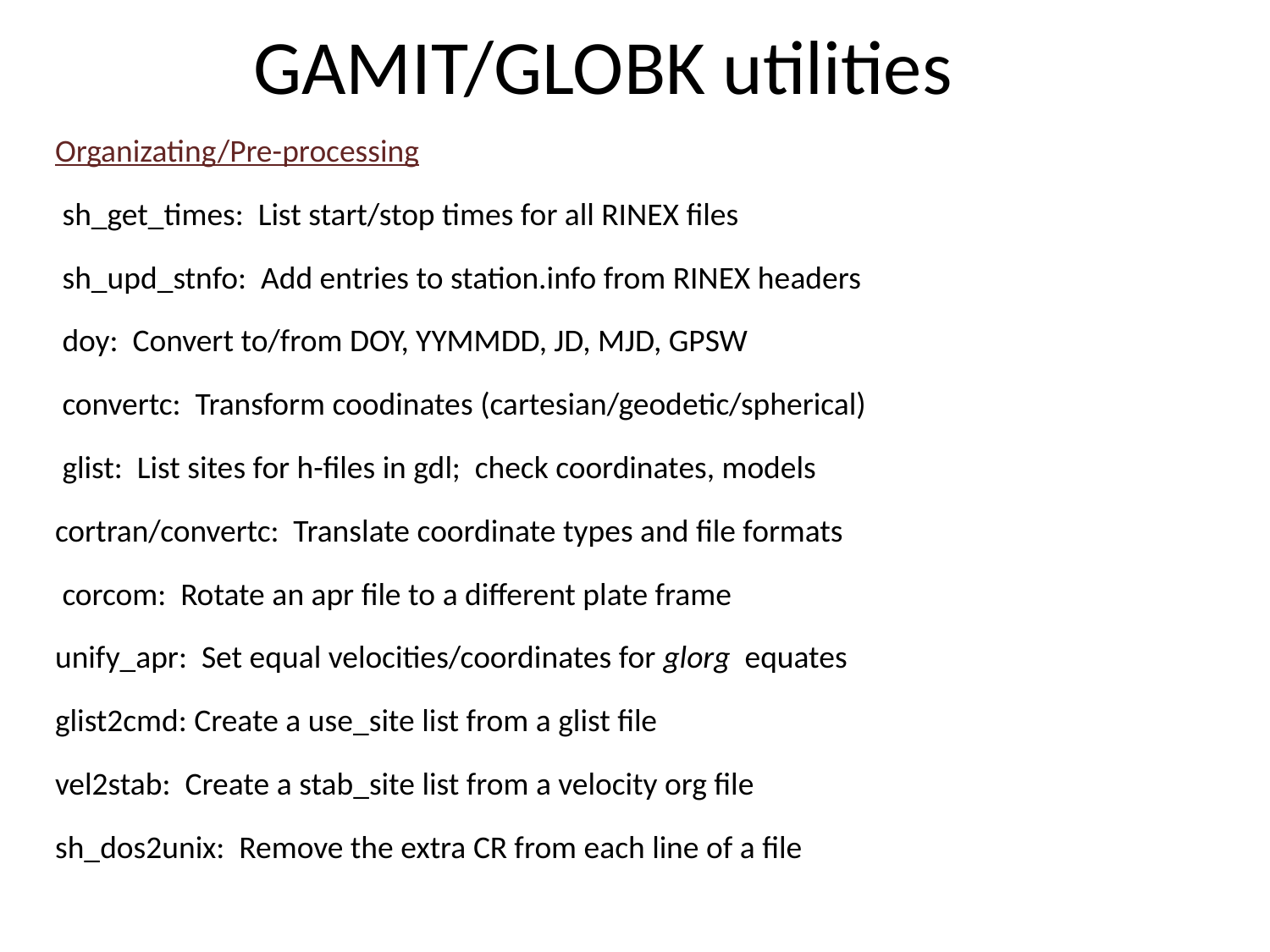

# GAMIT/GLOBK utilities
Organizating/Pre-processing
 sh_get_times:  List start/stop times for all RINEX files
 sh_upd_stnfo:  Add entries to station.info from RINEX headers
 doy:  Convert to/from DOY, YYMMDD, JD, MJD, GPSW
 convertc:  Transform coodinates (cartesian/geodetic/spherical)
 glist:  List sites for h-files in gdl;  check coordinates, models
cortran/convertc:  Translate coordinate types and file formats
 corcom:  Rotate an apr file to a different plate frame
unify_apr:  Set equal velocities/coordinates for glorg  equates
glist2cmd: Create a use_site list from a glist file
vel2stab:  Create a stab_site list from a velocity org file
sh_dos2unix:  Remove the extra CR from each line of a file